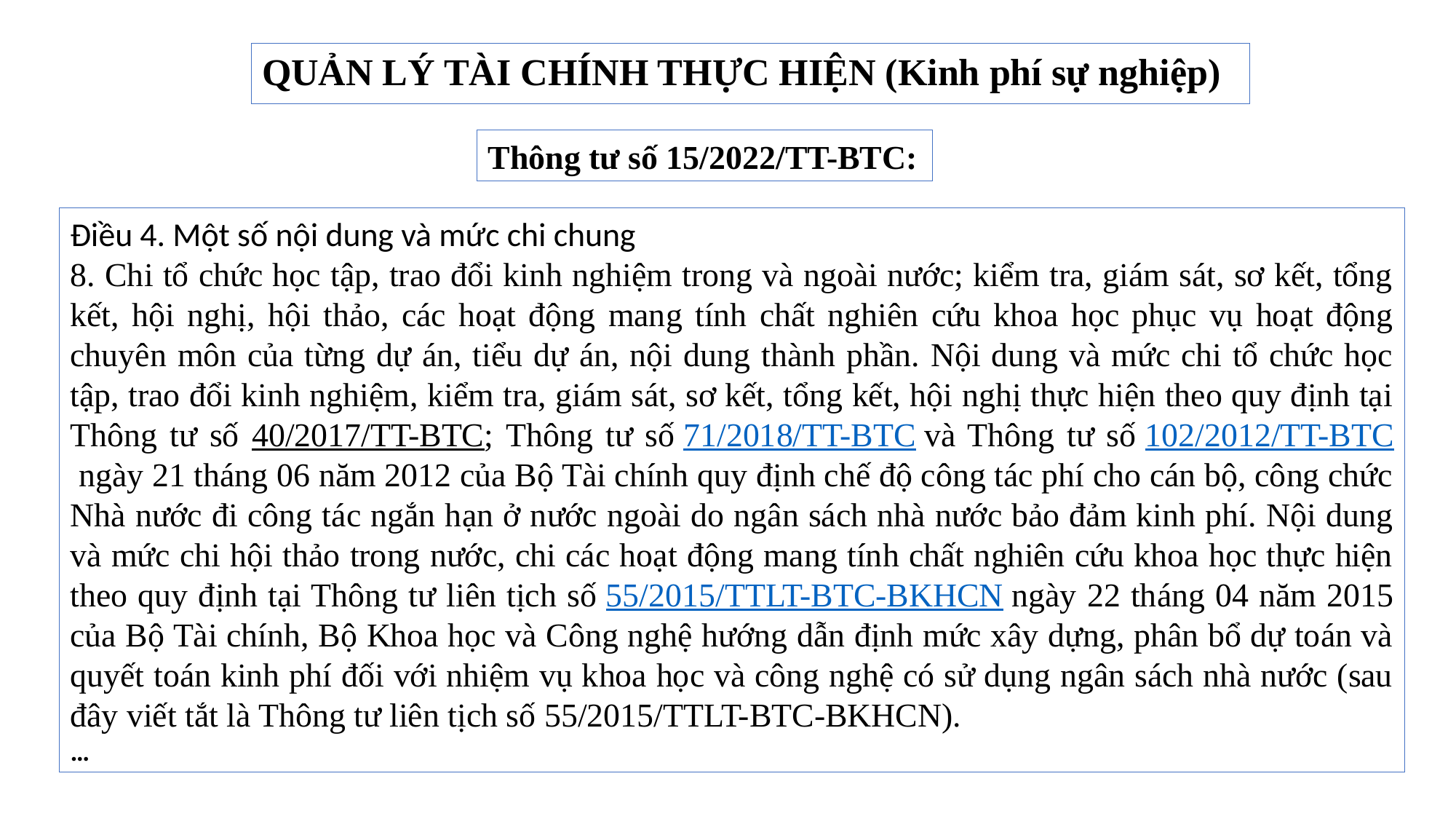

# QUẢN LÝ TÀI CHÍNH THỰC HIỆN (Kinh phí sự nghiệp)
Thông tư số 15/2022/TT-BTC:
Điều 4. Một số nội dung và mức chi chung
8. Chi tổ chức học tập, trao đổi kinh nghiệm trong và ngoài nước; kiểm tra, giám sát, sơ kết, tổng kết, hội nghị, hội thảo, các hoạt động mang tính chất nghiên cứu khoa học phục vụ hoạt động chuyên môn của từng dự án, tiểu dự án, nội dung thành phần. Nội dung và mức chi tổ chức học tập, trao đổi kinh nghiệm, kiểm tra, giám sát, sơ kết, tổng kết, hội nghị thực hiện theo quy định tại Thông tư số 40/2017/TT-BTC; Thông tư số 71/2018/TT-BTC và Thông tư số 102/2012/TT-BTC ngày 21 tháng 06 năm 2012 của Bộ Tài chính quy định chế độ công tác phí cho cán bộ, công chức Nhà nước đi công tác ngắn hạn ở nước ngoài do ngân sách nhà nước bảo đảm kinh phí. Nội dung và mức chi hội thảo trong nước, chi các hoạt động mang tính chất nghiên cứu khoa học thực hiện theo quy định tại Thông tư liên tịch số 55/2015/TTLT-BTC-BKHCN ngày 22 tháng 04 năm 2015 của Bộ Tài chính, Bộ Khoa học và Công nghệ hướng dẫn định mức xây dựng, phân bổ dự toán và quyết toán kinh phí đối với nhiệm vụ khoa học và công nghệ có sử dụng ngân sách nhà nước (sau đây viết tắt là Thông tư liên tịch số 55/2015/TTLT-BTC-BKHCN).
…